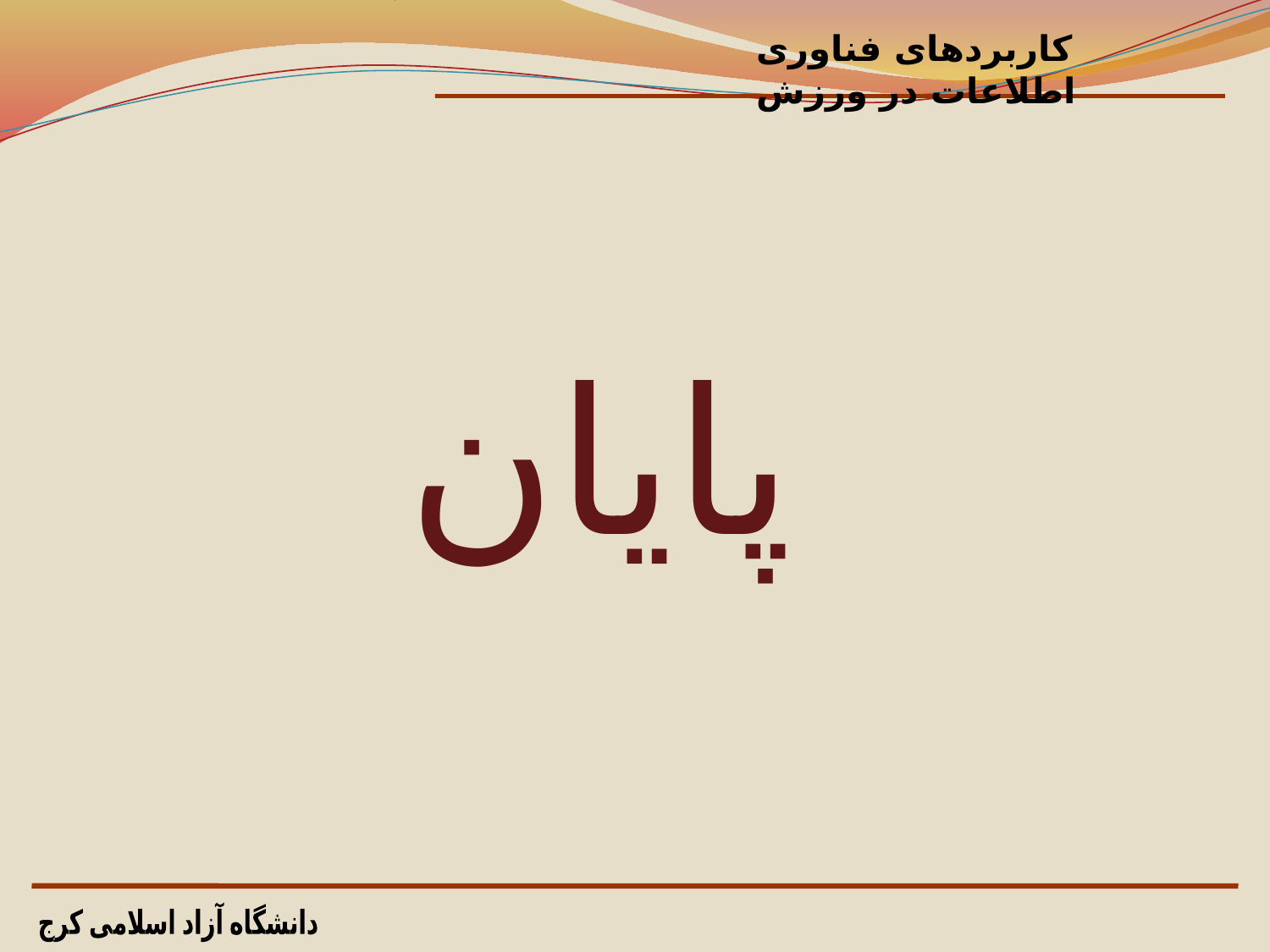

کاربردهای فناوری اطلاعات در ورزش

پايان

دانشگاه آزاد اسلامی کرج